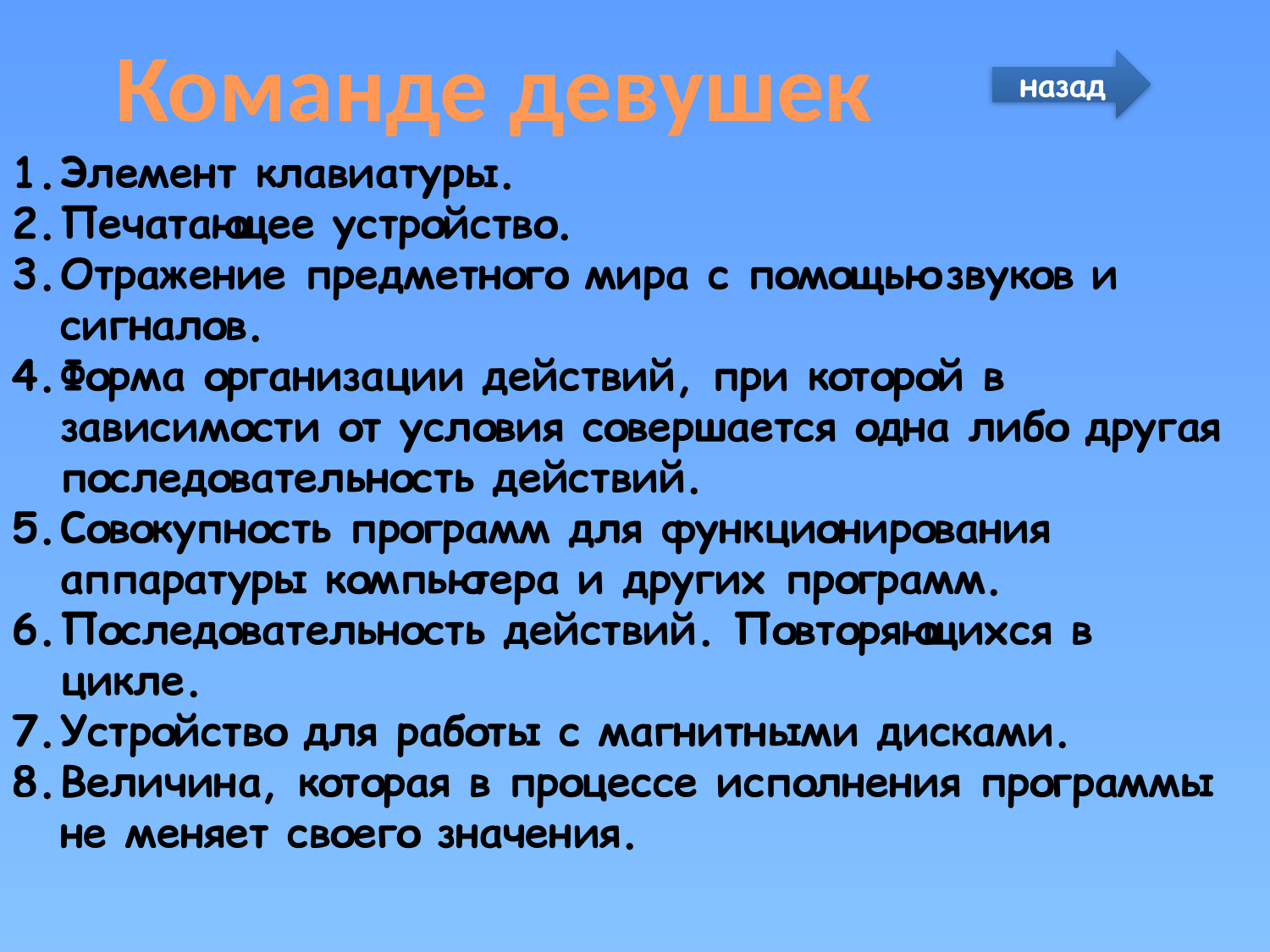

Команде девушек
назад
Элемент клавиатуры.
Печатающее устройство.
Отражение предметного мира с помощью звуков и сигналов.
Форма организации действий, при которой в зависимости от условия совершается одна либо другая последовательность действий.
Совокупность программ для функционирования аппаратуры компьютера и других программ.
Последовательность действий. Повторяющихся в цикле.
Устройство для работы с магнитными дисками.
Величина, которая в процессе исполнения программы не меняет своего значения.